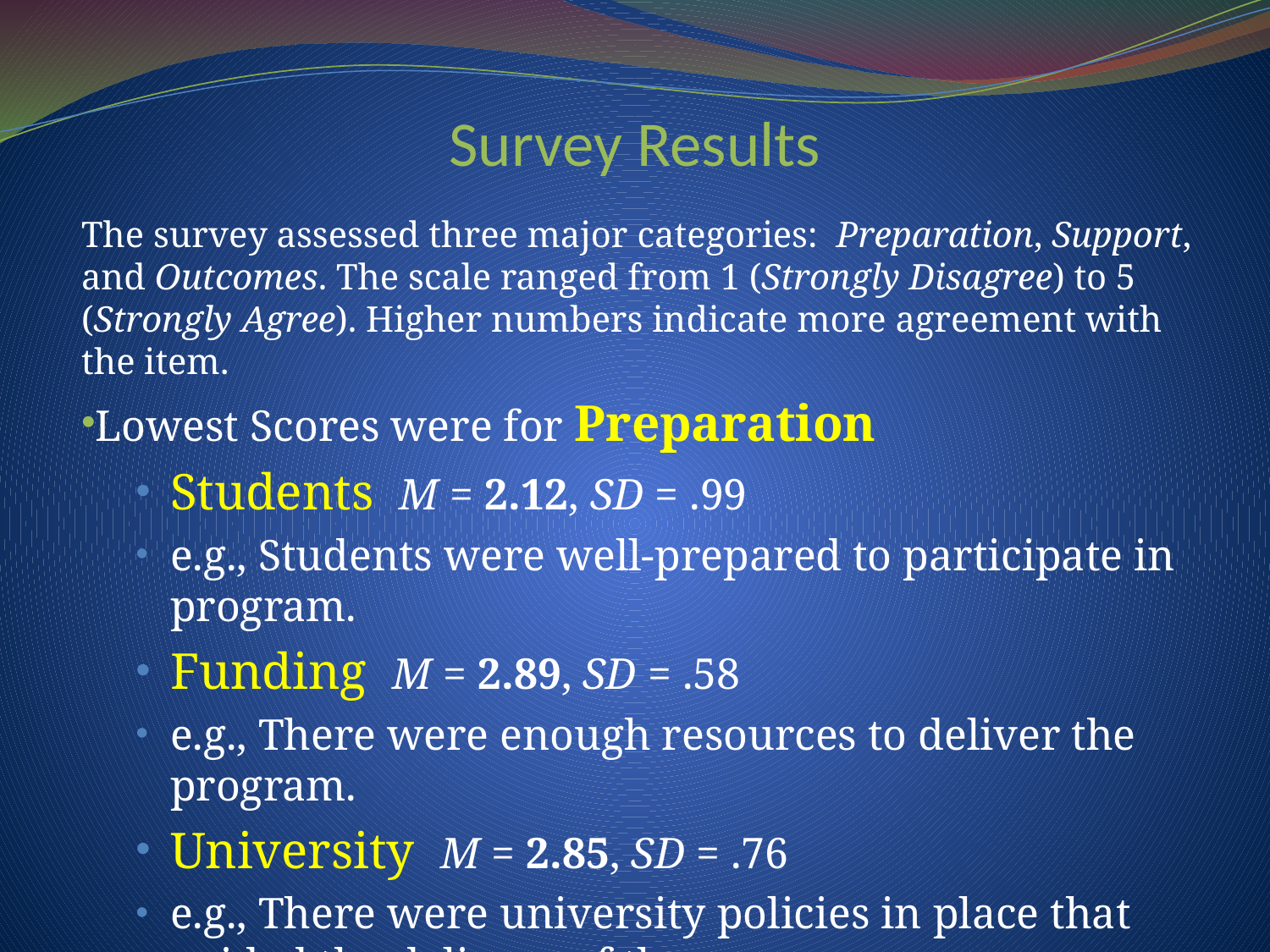

Survey Results
The survey assessed three major categories:  Preparation, Support, and Outcomes. The scale ranged from 1 (Strongly Disagree) to 5 (Strongly Agree). Higher numbers indicate more agreement with the item.
Lowest Scores were for Preparation
Students  M = 2.12, SD = .99
e.g., Students were well-prepared to participate in program.
Funding  M = 2.89, SD = .58
e.g., There were enough resources to deliver the program.
University  M = 2.85, SD = .76
e.g., There were university policies in place that guided the delivery of the program.